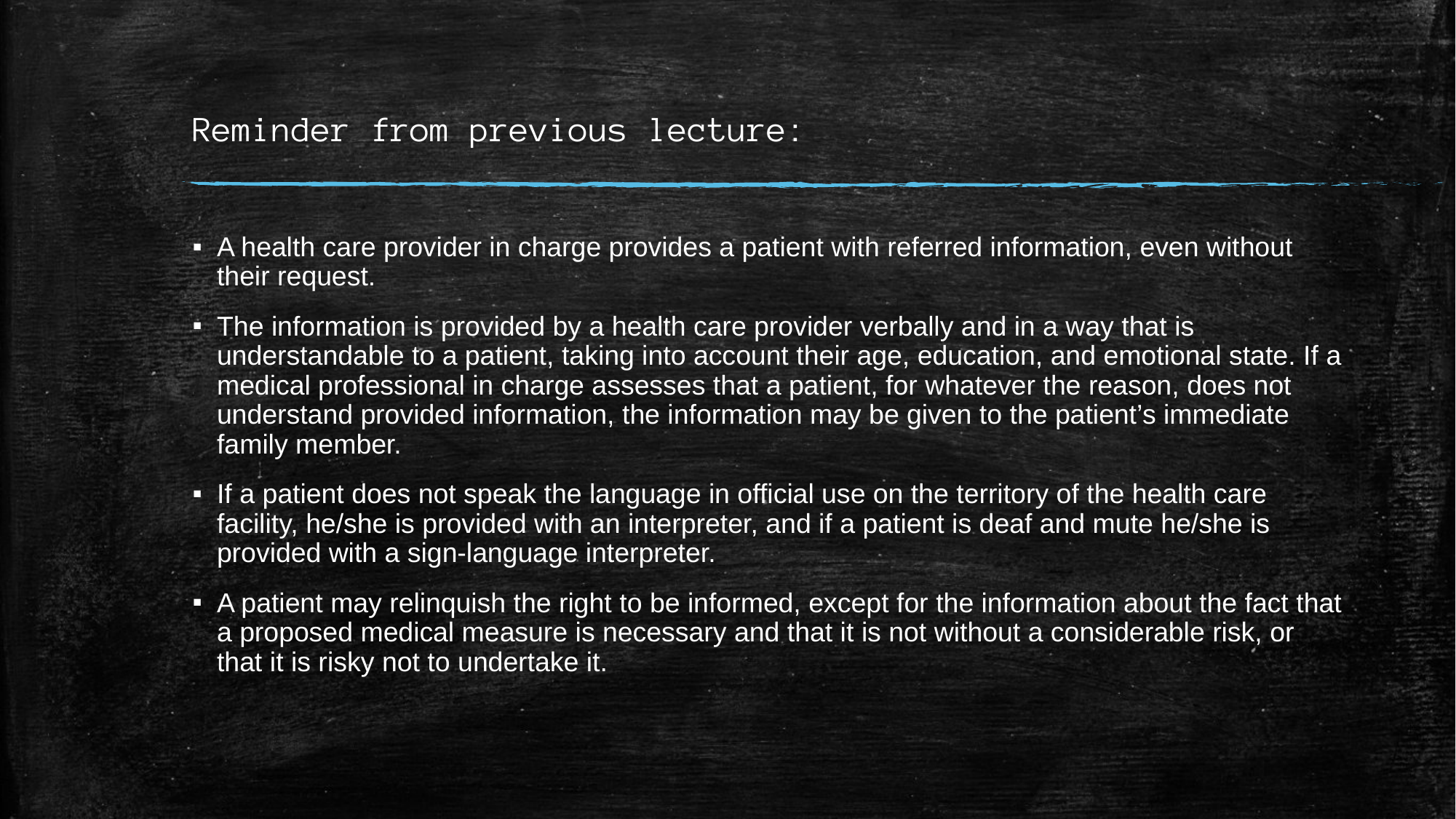

# Reminder from previous lecture:
A health care provider in charge provides a patient with referred information, even without their request.
The information is provided by a health care provider verbally and in a way that is understandable to a patient, taking into account their age, education, and emotional state. If a medical professional in charge assesses that a patient, for whatever the reason, does not understand provided information, the information may be given to the patient’s immediate family member.
If a patient does not speak the language in official use on the territory of the health care facility, he/she is provided with an interpreter, and if a patient is deaf and mute he/she is provided with a sign-language interpreter.
A patient may relinquish the right to be informed, except for the information about the fact that a proposed medical measure is necessary and that it is not without a considerable risk, or that it is risky not to undertake it.